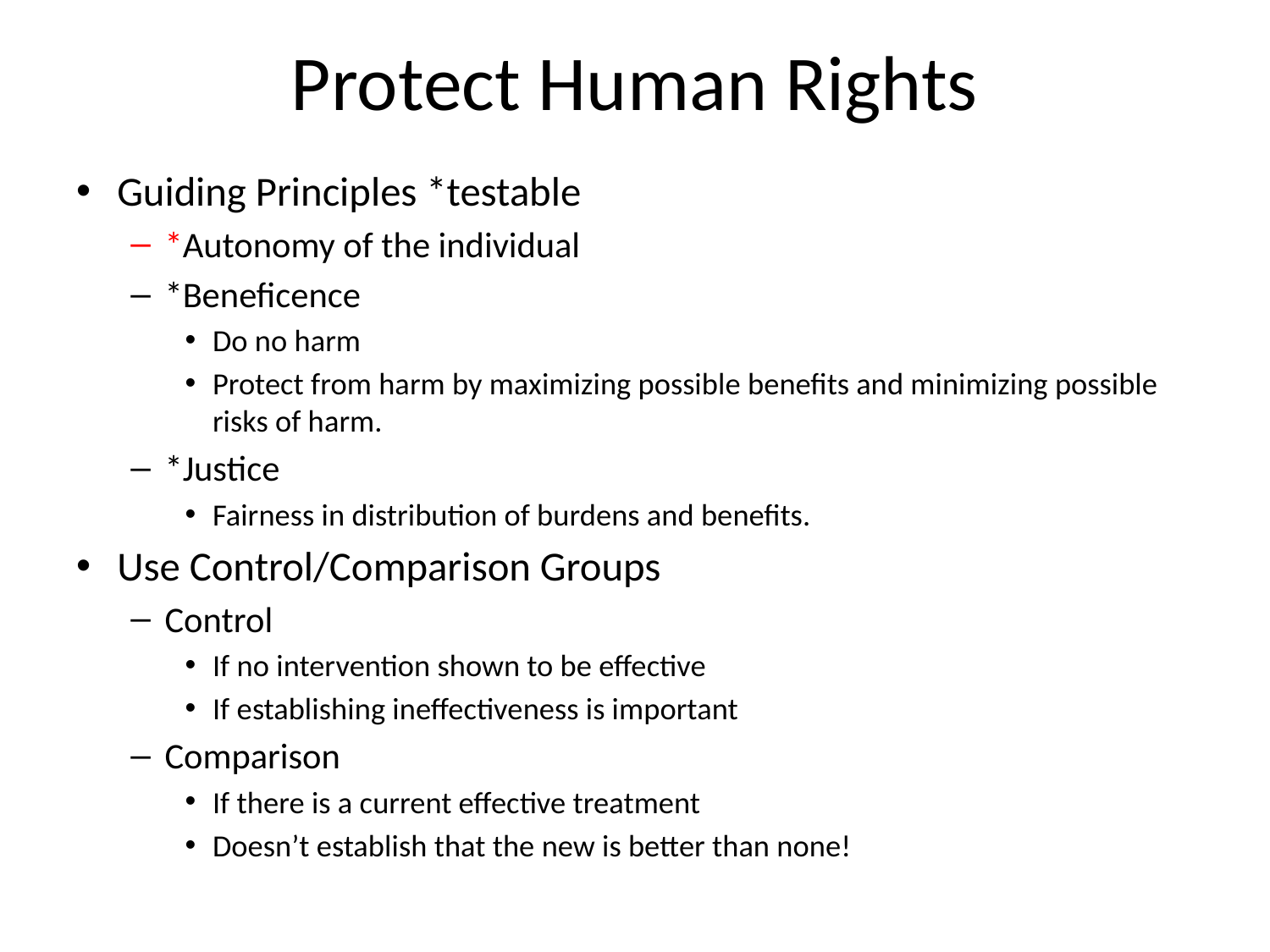

# Protect Human Rights
Guiding Principles *testable
*Autonomy of the individual
*Beneficence
Do no harm
Protect from harm by maximizing possible benefits and minimizing possible risks of harm.
*Justice
Fairness in distribution of burdens and benefits.
Use Control/Comparison Groups
Control
If no intervention shown to be effective
If establishing ineffectiveness is important
Comparison
If there is a current effective treatment
Doesn’t establish that the new is better than none!